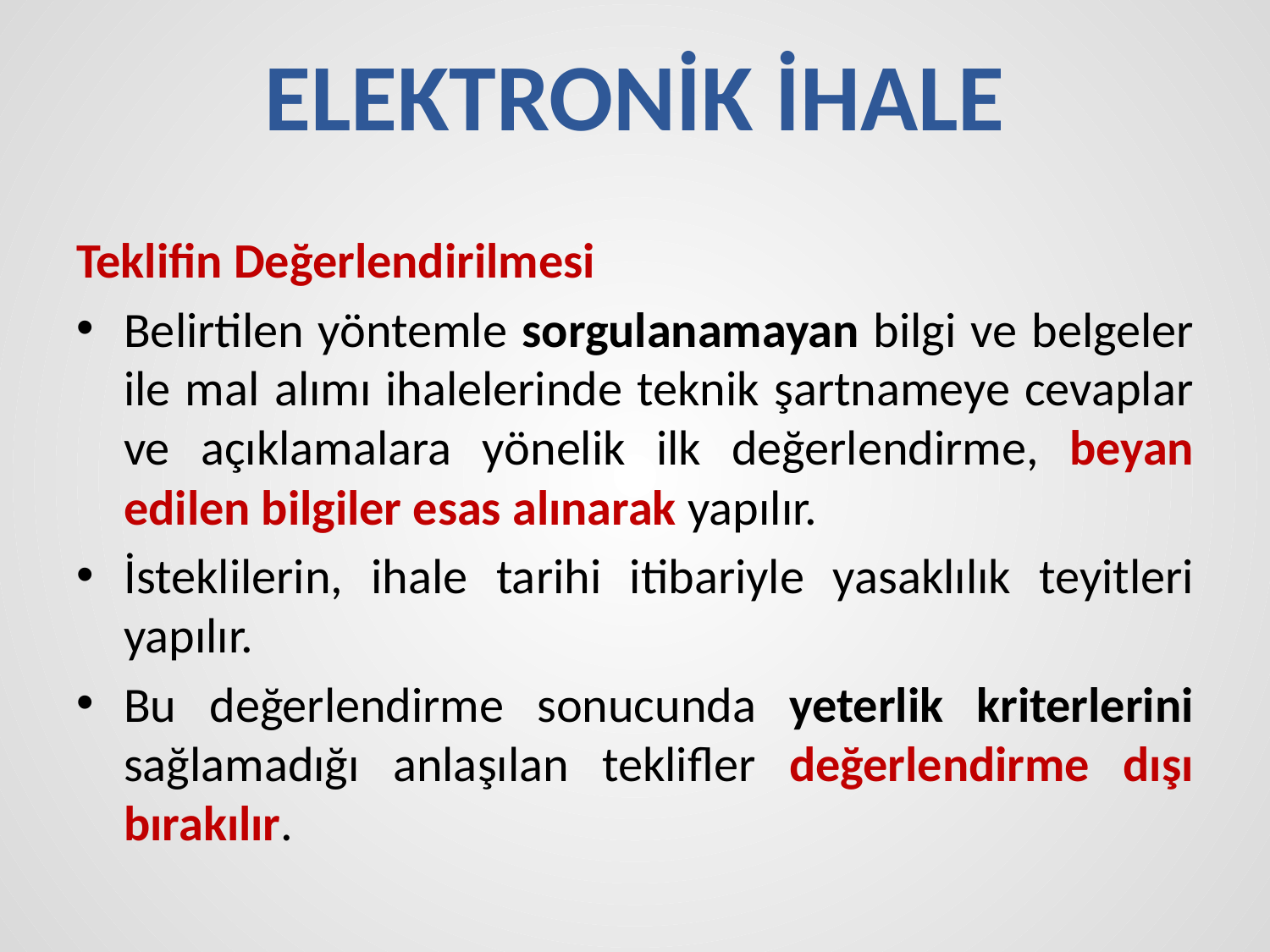

# ELEKTRONİK İHALE
Teklifin Değerlendirilmesi
Belirtilen yöntemle sorgulanamayan bilgi ve belgeler ile mal alımı ihalelerinde teknik şartnameye cevaplar ve açıklamalara yönelik ilk değerlendirme, beyan edilen bilgiler esas alınarak yapılır.
İsteklilerin, ihale tarihi itibariyle yasaklılık teyitleri yapılır.
Bu değerlendirme sonucunda yeterlik kriterlerini sağlamadığı anlaşılan teklifler değerlendirme dışı bırakılır.